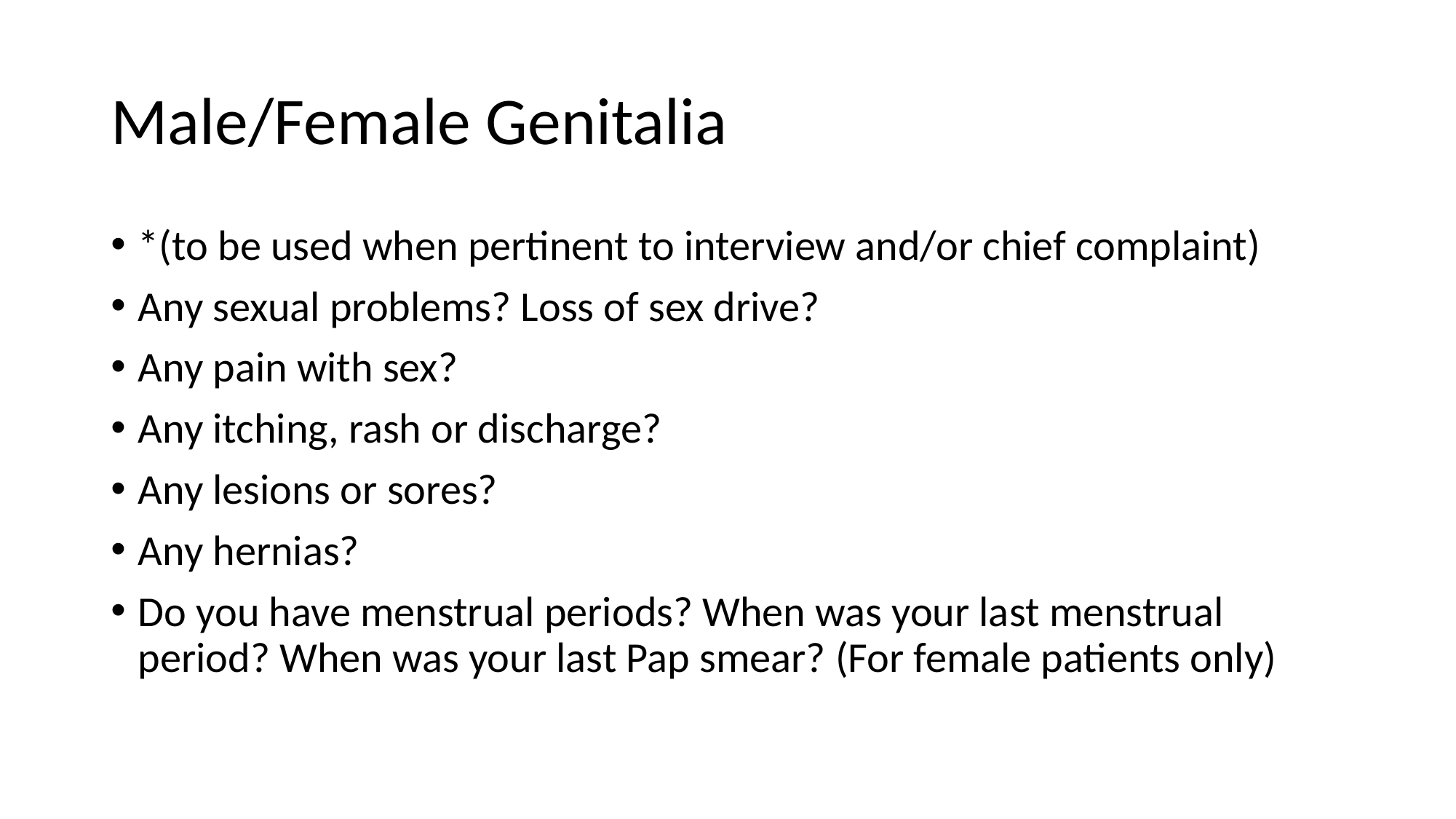

# Male/Female Genitalia
*(to be used when pertinent to interview and/or chief complaint)
Any sexual problems? Loss of sex drive?
Any pain with sex?
Any itching, rash or discharge?
Any lesions or sores?
Any hernias?
Do you have menstrual periods? When was your last menstrual period? When was your last Pap smear? (For female patients only)